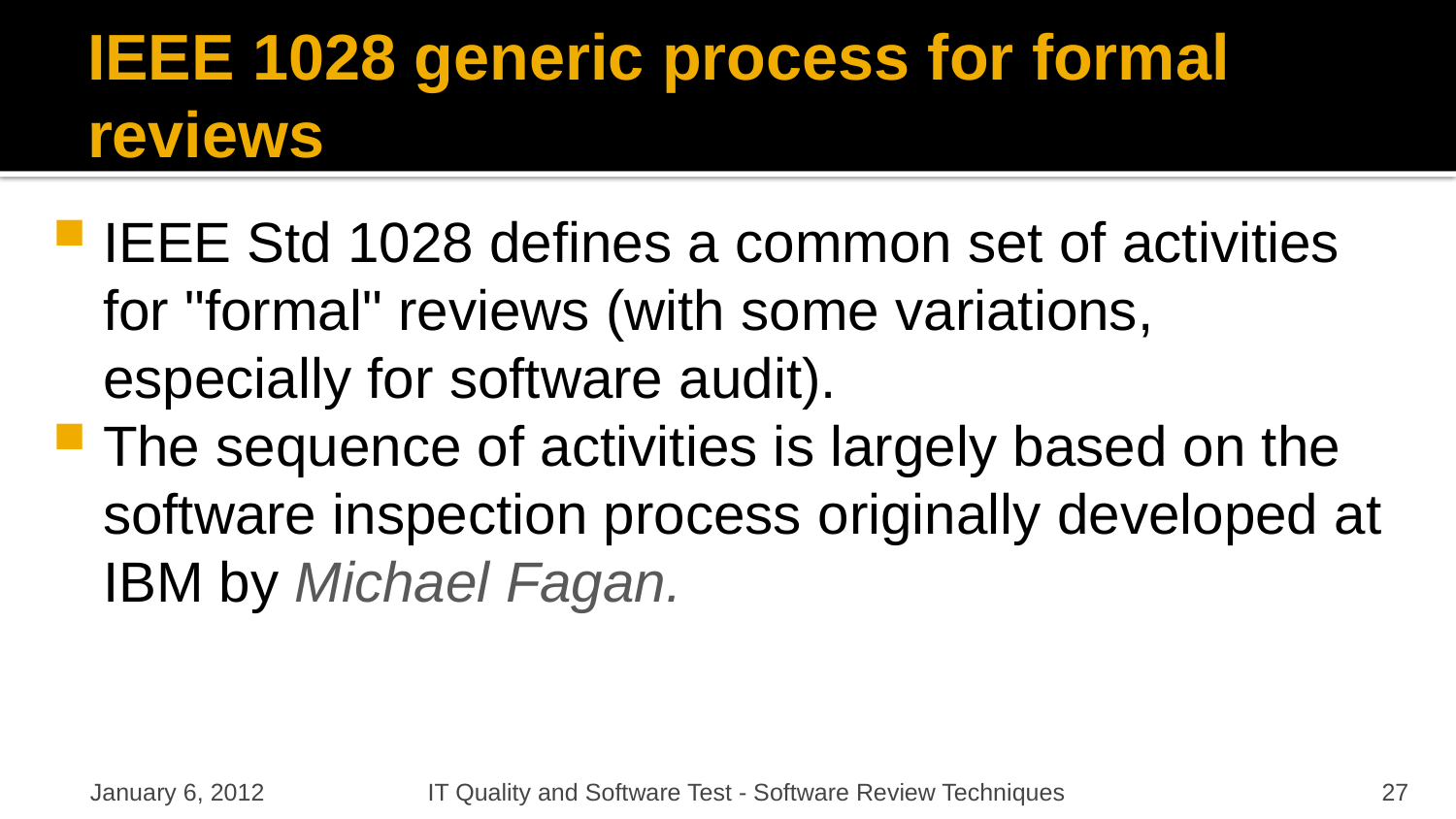

# IEEE 1028 generic process for formal reviews
IEEE Std 1028 defines a common set of activities for "formal" reviews (with some variations, especially for software audit).
The sequence of activities is largely based on the software inspection process originally developed at IBM by Michael Fagan.
January 6, 2012
IT Quality and Software Test - Software Review Techniques
27